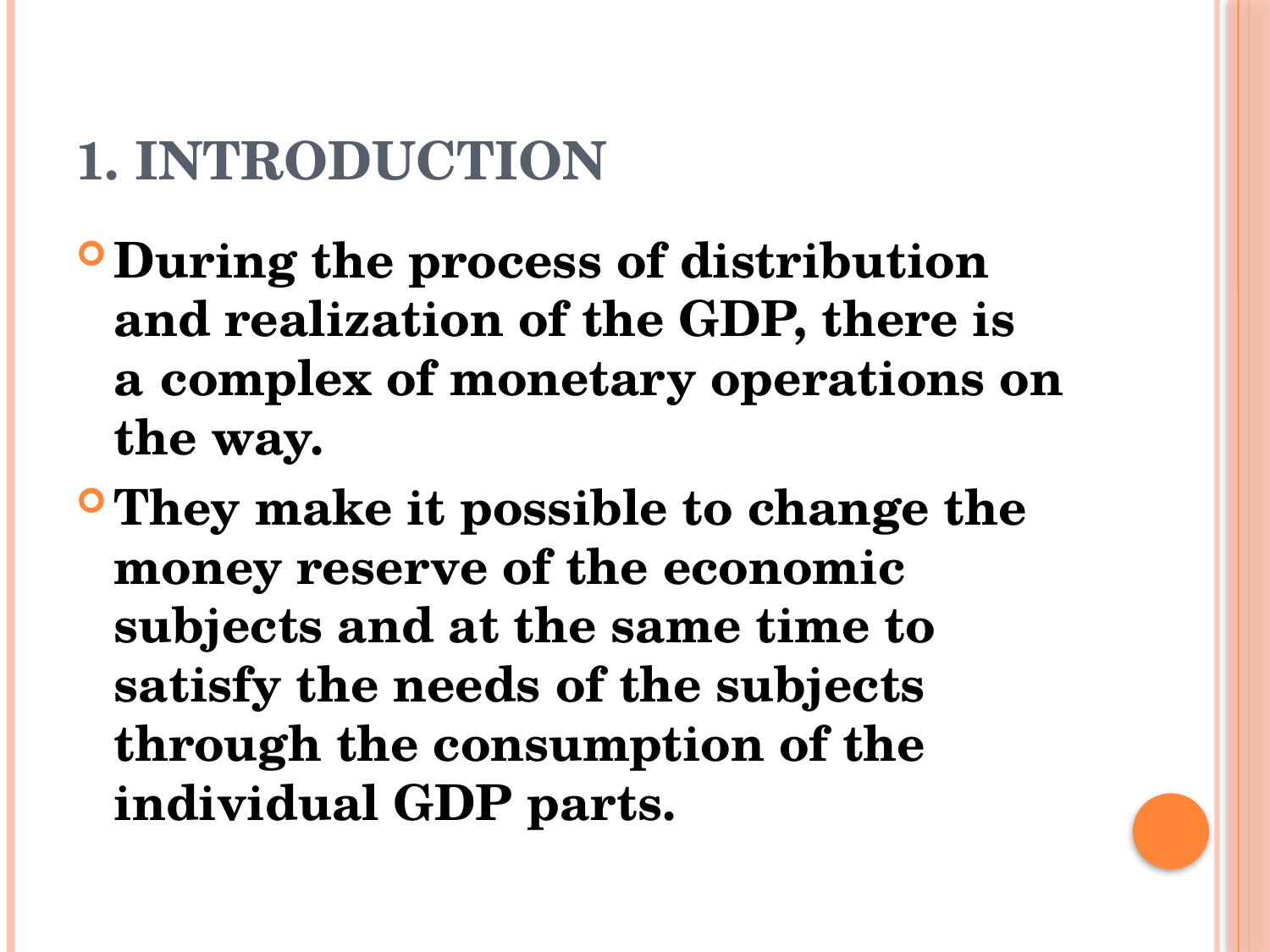

# 1. Introduction
During the process of distribution and realization of the GDP, there is a complex of monetary operations on the way.
They make it possible to change the money reserve of the economic subjects and at the same time to satisfy the needs of the subjects through the consumption of the individual GDP parts.